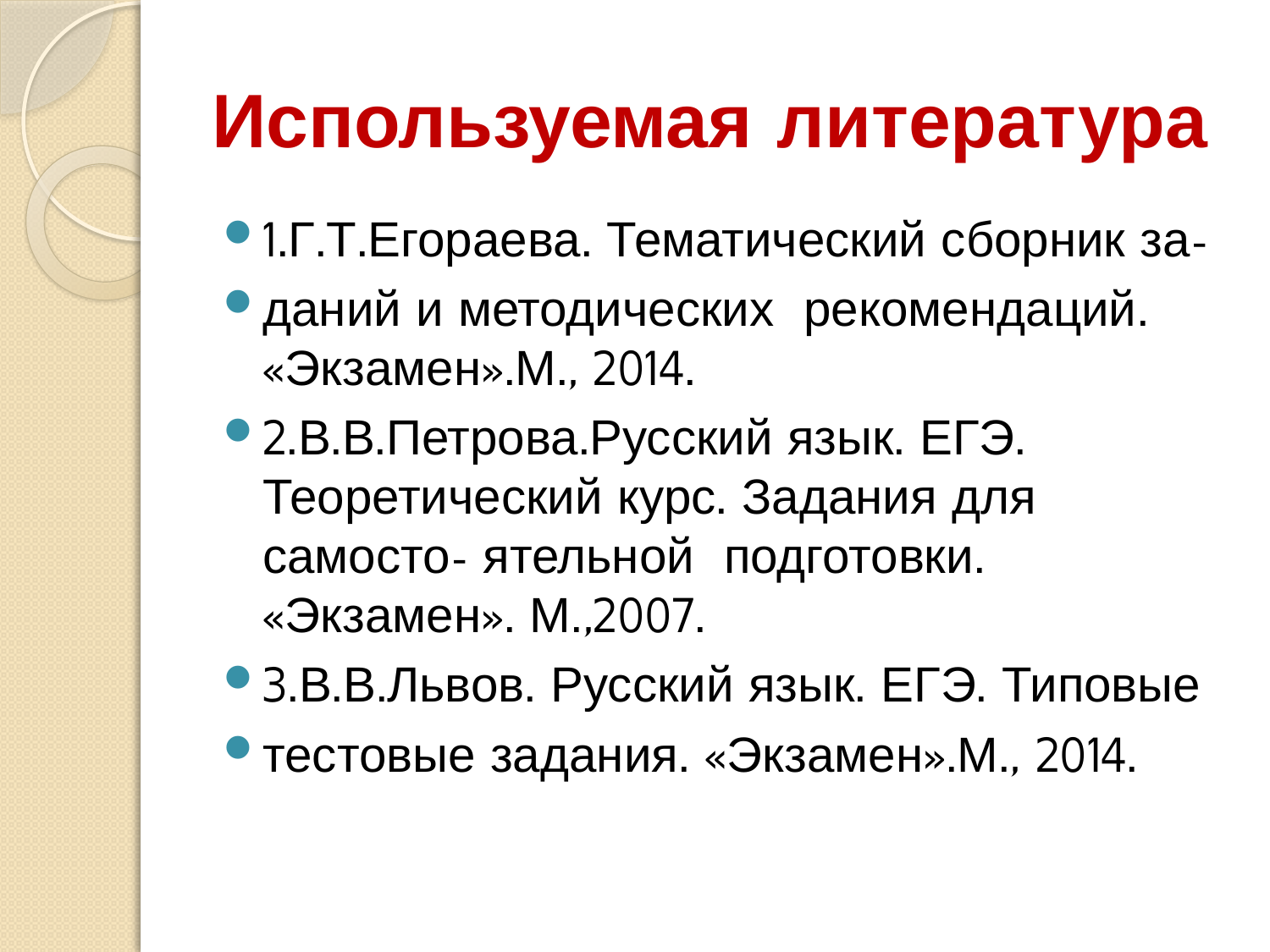

# Используемая литература
1.Г.Т.Егораева. Тематический сборник за-
даний и методических  рекомендаций. «Экзамен».М., 2014.
2.В.В.Петрова.Русский язык. ЕГЭ. Теоретический курс. Задания для самосто- ятельной  подготовки. «Экзамен». М.,2007.
3.В.В.Львов. Русский язык. ЕГЭ. Типовые
тестовые задания. «Экзамен».М., 2014.